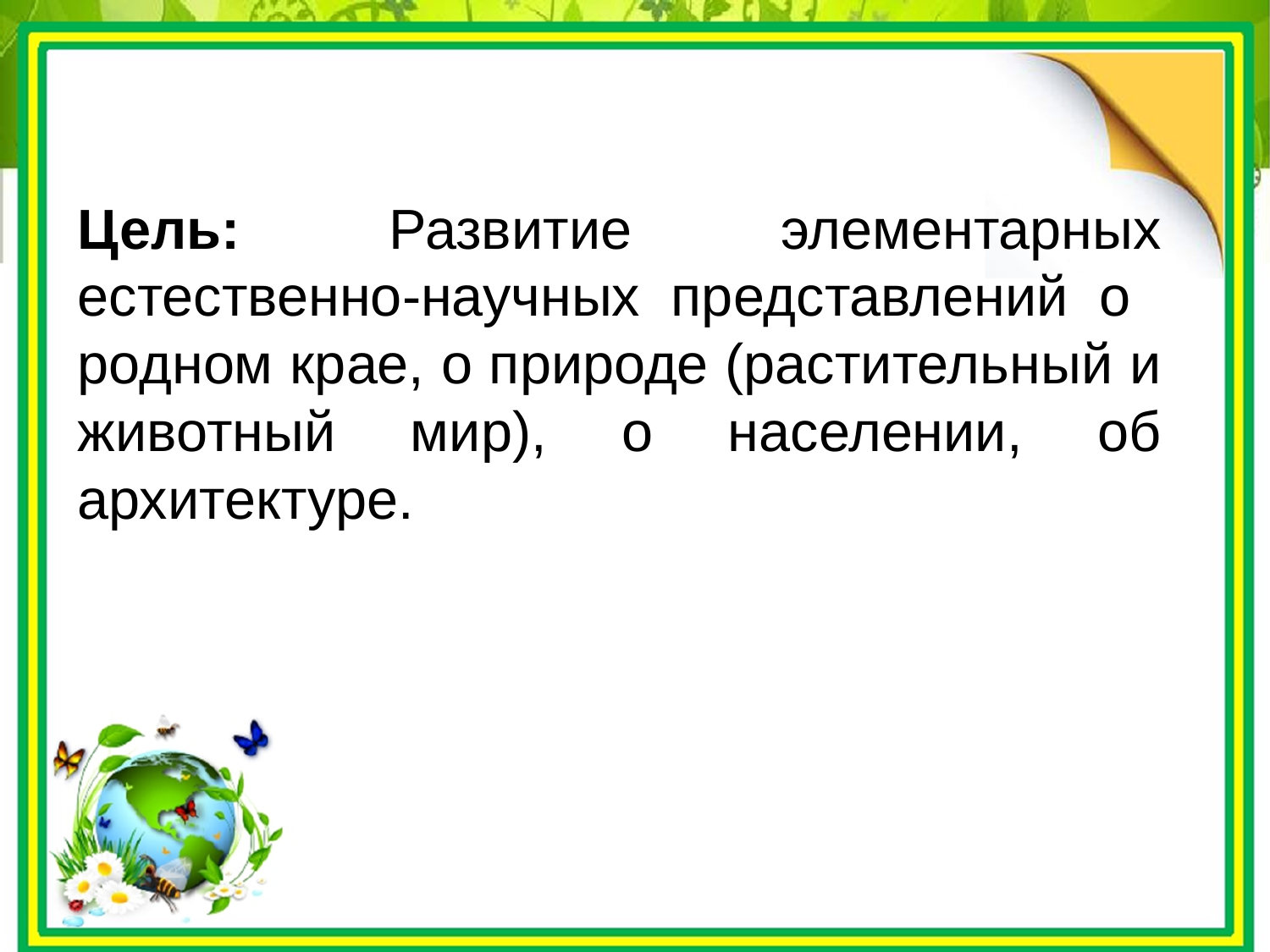

Цель: Развитие элементарных естественно-научных представлений о  родном крае, о природе (растительный и животный мир), о населении, об архитектуре.